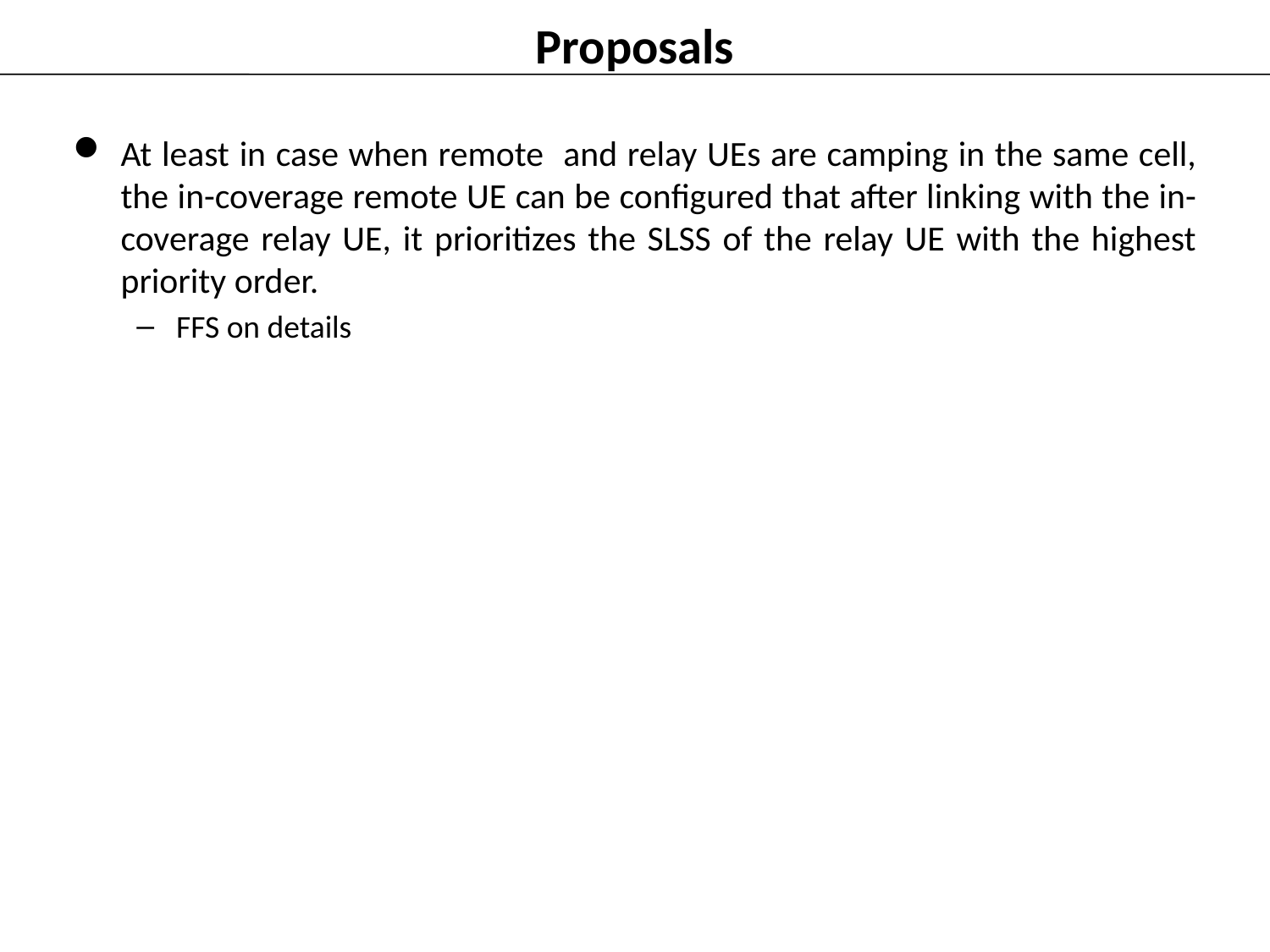

# Proposals
At least in case when remote  and relay UEs are camping in the same cell, the in-coverage remote UE can be configured that after linking with the in-coverage relay UE, it prioritizes the SLSS of the relay UE with the highest priority order.
FFS on details